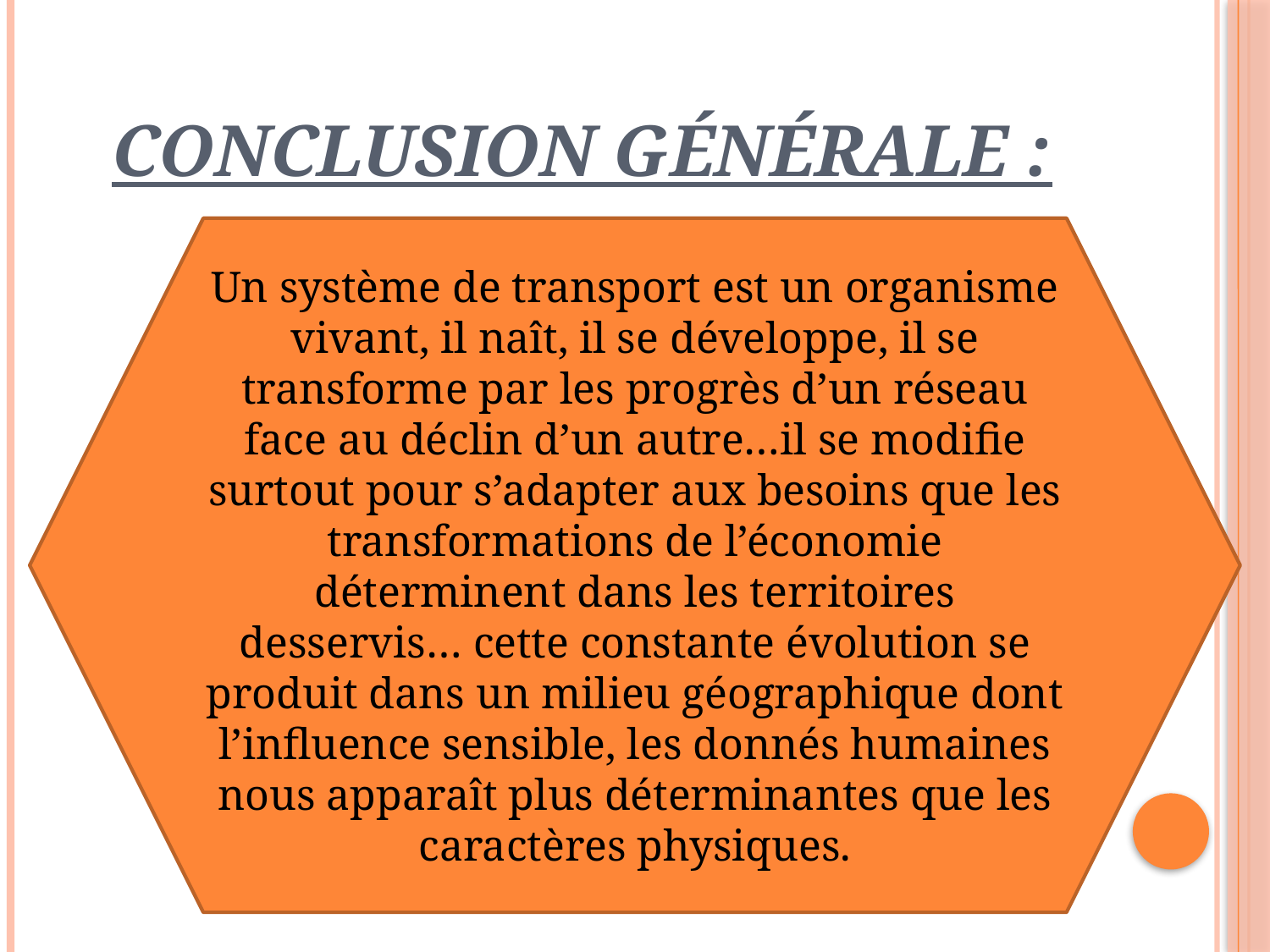

# Conclusion générale :
Un système de transport est un organisme vivant, il naît, il se développe, il se transforme par les progrès d’un réseau face au déclin d’un autre…il se modifie surtout pour s’adapter aux besoins que les transformations de l’économie déterminent dans les territoires desservis… cette constante évolution se produit dans un milieu géographique dont l’influence sensible, les donnés humaines nous apparaît plus déterminantes que les caractères physiques.